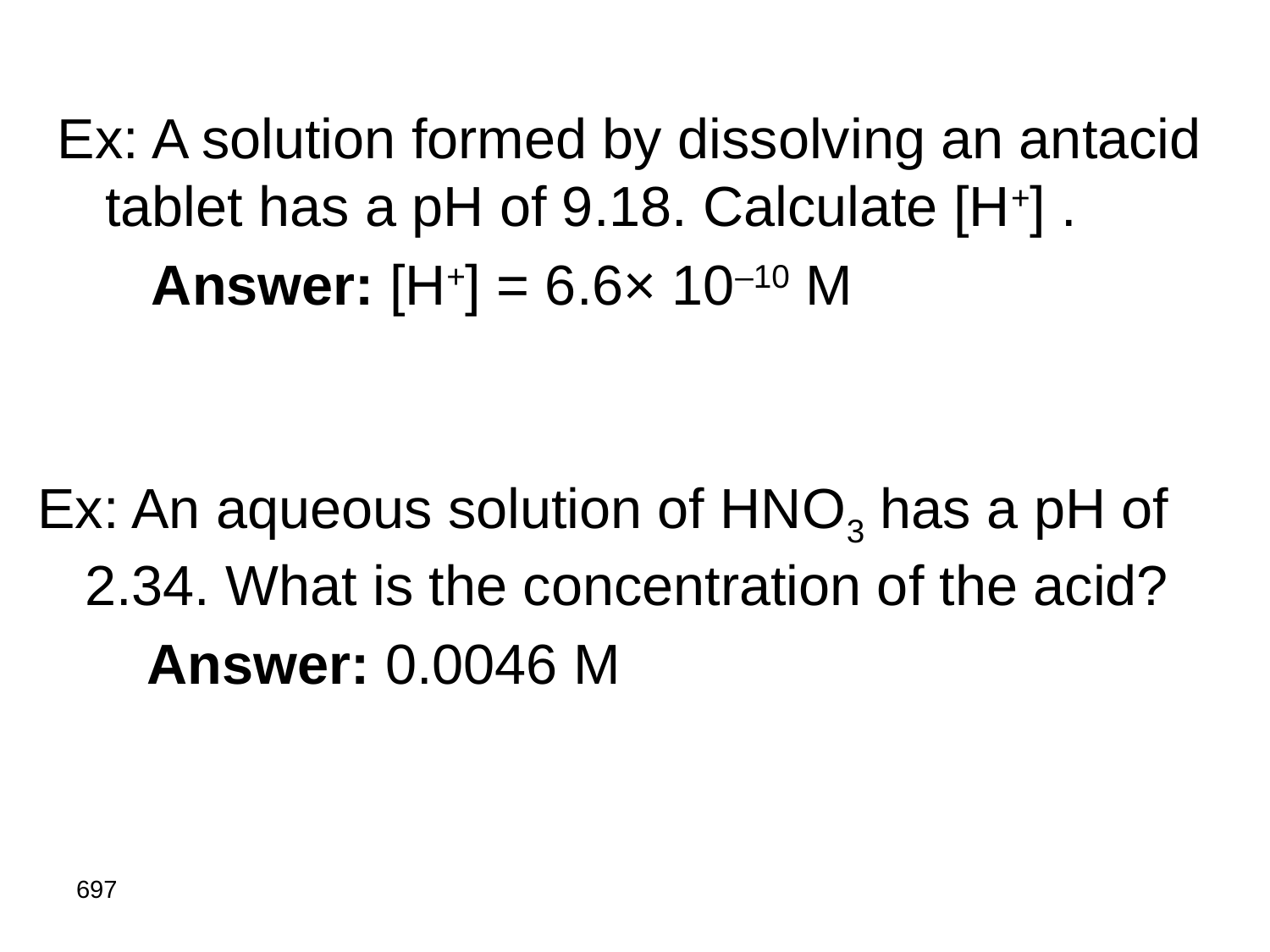

Ex: A solution formed by dissolving an antacid tablet has a pH of 9.18. Calculate [H+] .
      Answer: [H+] = 6.6× 10–10 M
Ex: An aqueous solution of HNO3 has a pH of 2.34. What is the concentration of the acid?
       Answer: 0.0046 M
697